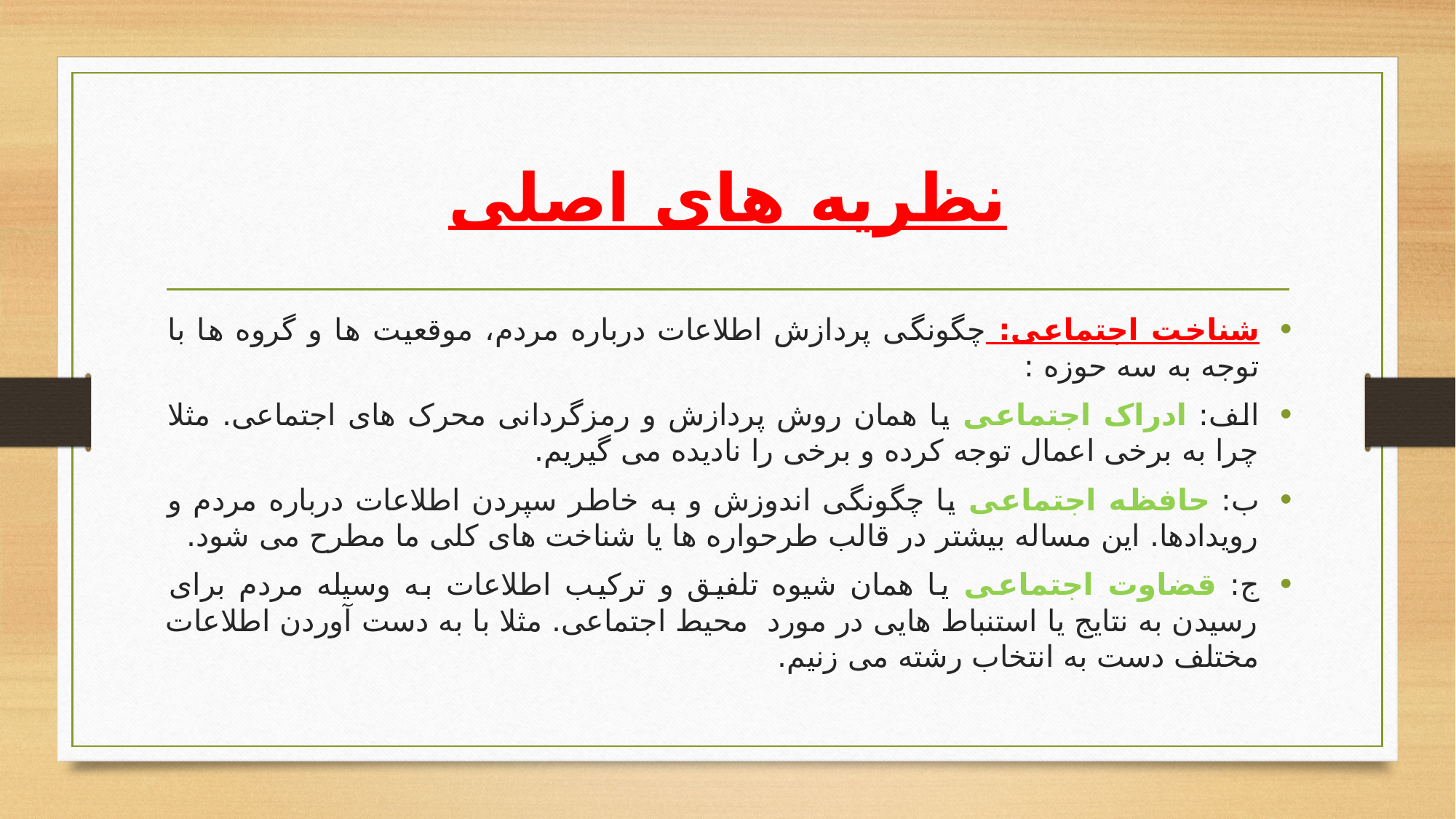

# نظریه های اصلی
شناخت اجتماعی: چگونگی پردازش اطلاعات درباره مردم، موقعیت ها و گروه ها با توجه به سه حوزه :
الف: ادراک اجتماعی یا همان روش پردازش و رمزگردانی محرک های اجتماعی. مثلا چرا به برخی اعمال توجه کرده و برخی را نادیده می گیریم.
ب: حافظه اجتماعی یا چگونگی اندوزش و به خاطر سپردن اطلاعات درباره مردم و رویدادها. این مساله بیشتر در قالب طرحواره ها یا شناخت های کلی ما مطرح می شود.
ج: قضاوت اجتماعی یا همان شیوه تلفیق و ترکیب اطلاعات به وسیله مردم برای رسیدن به نتایج یا استنباط هایی در مورد  محیط اجتماعی. مثلا با به دست آوردن اطلاعات مختلف دست به انتخاب رشته می زنیم.